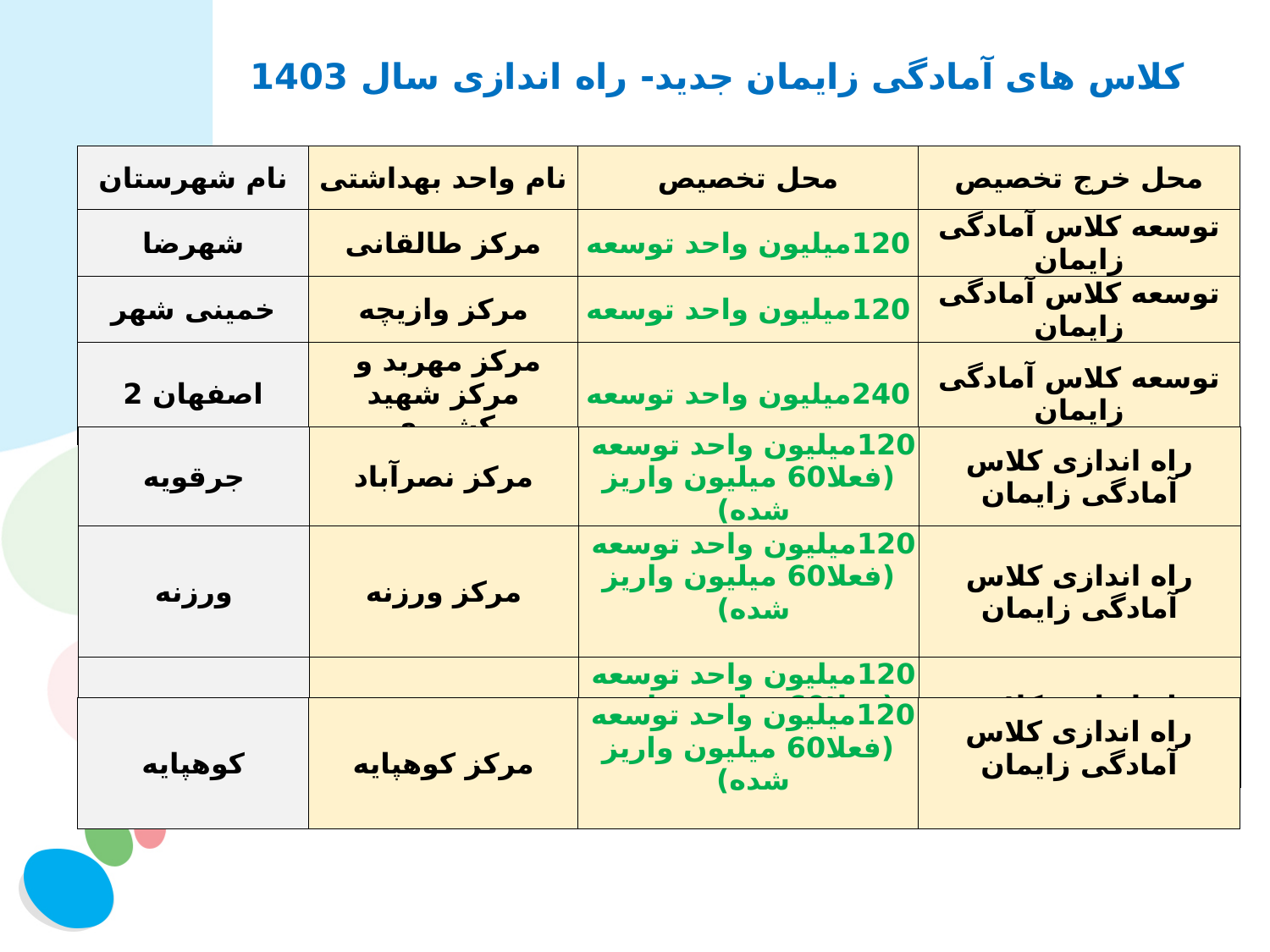

# کلاس های آمادگی زایمان جدید- راه اندازی سال 1403
| نام شهرستان | نام واحد بهداشتی | محل تخصیص | محل خرج تخصیص |
| --- | --- | --- | --- |
| شهرضا | مرکز طالقانی | 120میلیون واحد توسعه | توسعه کلاس آمادگی زایمان |
| خمینی شهر | مرکز وازیچه | 120میلیون واحد توسعه | توسعه کلاس آمادگی زایمان |
| اصفهان 2 | مرکز مهربد و مرکز شهید کشوری | 240میلیون واحد توسعه | توسعه کلاس آمادگی زایمان |
| جرقویه | مرکز نصرآباد | 120میلیون واحد توسعه (فعلا60 میلیون واریز شده) | راه اندازی کلاس آمادگی زایمان |
| --- | --- | --- | --- |
| ورزنه | مرکز ورزنه | 120میلیون واحد توسعه (فعلا60 میلیون واریز شده) | راه اندازی کلاس آمادگی زایمان |
| هرند | تسهیلات هرند | 120میلیون واحد توسعه (فعلا60 میلیون واریز شده) | راه اندازی کلاس آمادگی زایمان |
| کوهپایه | مرکز کوهپایه | 120میلیون واحد توسعه (فعلا60 میلیون واریز شده) | راه اندازی کلاس آمادگی زایمان |
| --- | --- | --- | --- |